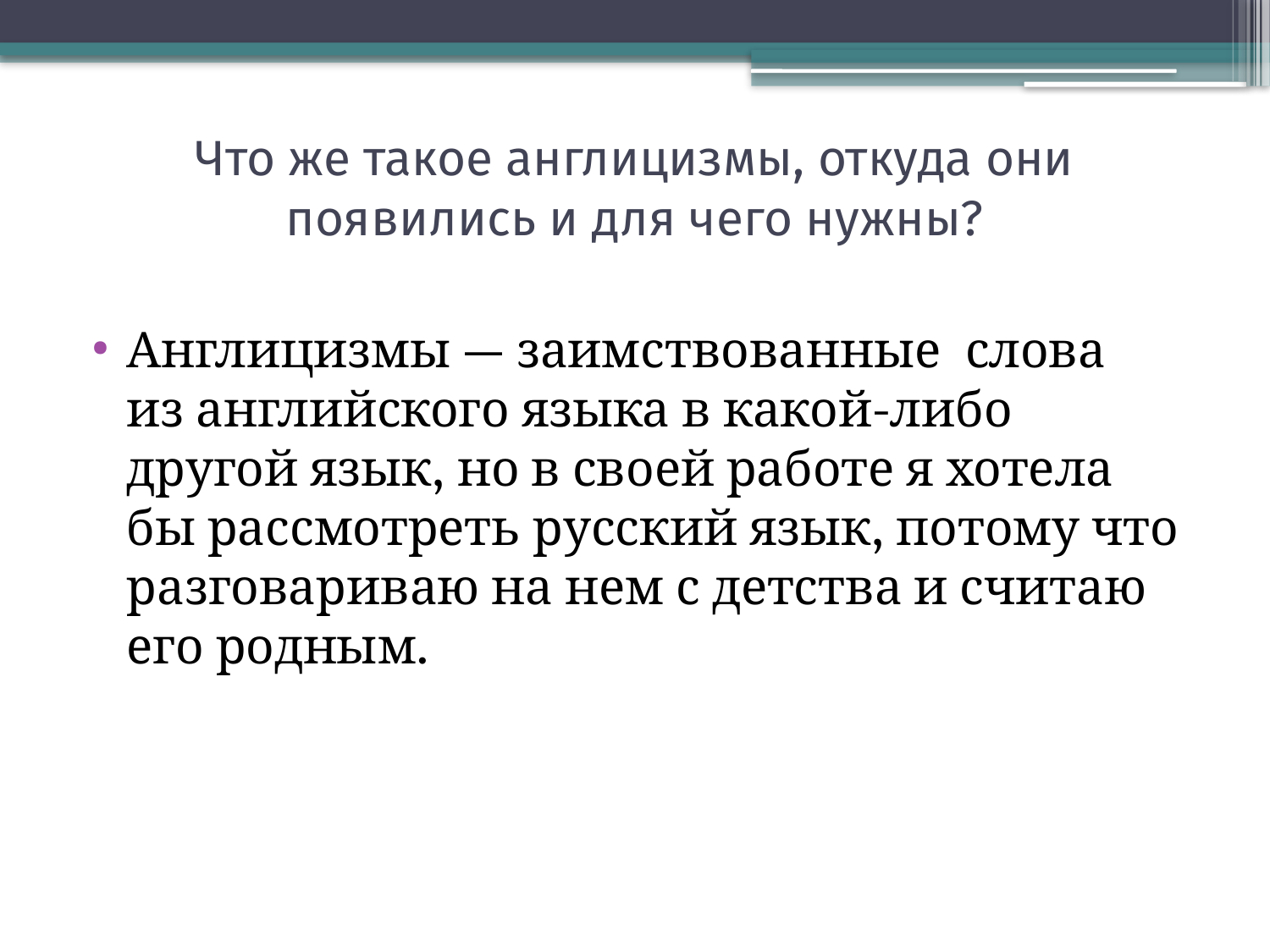

# Что же такое англицизмы, откуда они появились и для чего нужны?
Англицизмы — заимствованные  слова из английского языка в какой-либо другой язык, но в своей работе я хотела бы рассмотреть русский язык, потому что разговариваю на нем с детства и считаю его родным.